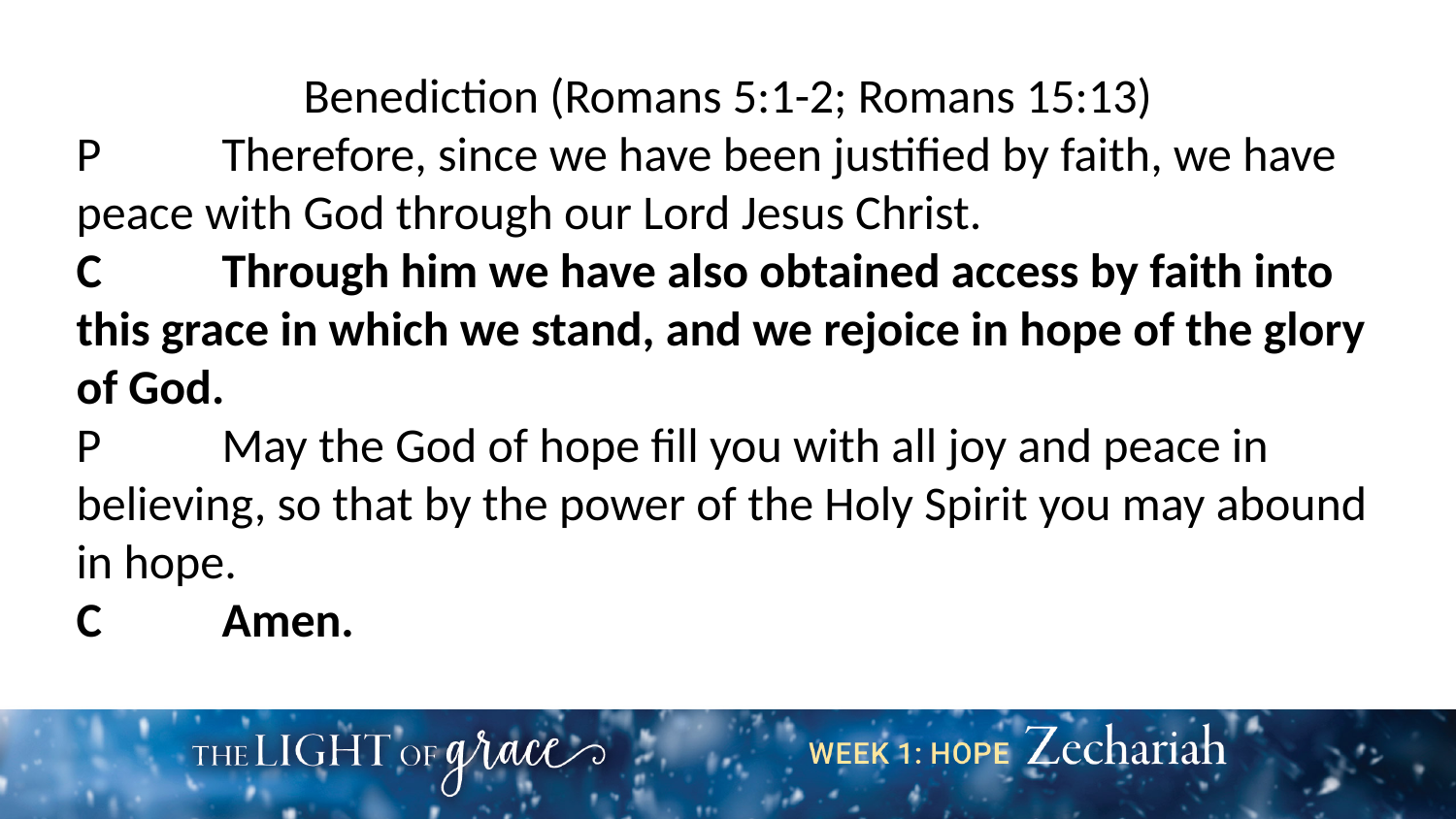

Benediction (Romans 5:1-2; Romans 15:13)
P	Therefore, since we have been justified by faith, we have peace with God through our Lord Jesus Christ.
C	Through him we have also obtained access by faith into this grace in which we stand, and we rejoice in hope of the glory of God.
P	May the God of hope fill you with all joy and peace in believing, so that by the power of the Holy Spirit you may abound in hope.
C	Amen.